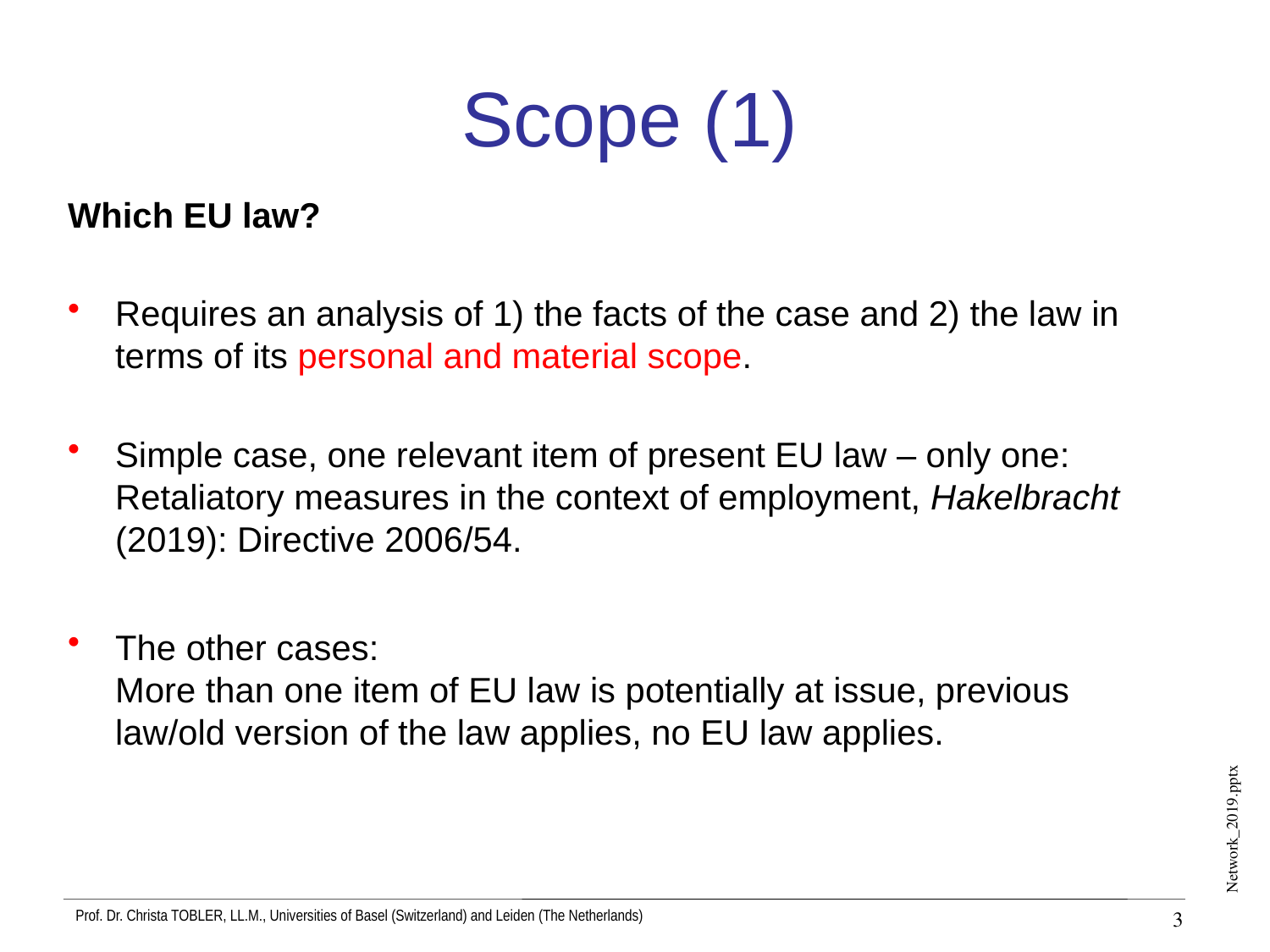

# Scope (1)
Which EU law?

Requires an analysis of 1) the facts of the case and 2) the law in terms of its personal and material scope.

Simple case, one relevant item of present EU law – only one:
Retaliatory measures in the context of employment, Hakelbracht (2019): Directive 2006/54.

The other cases:
More than one item of EU law is potentially at issue, previous law/old version of the law applies, no EU law applies.

3